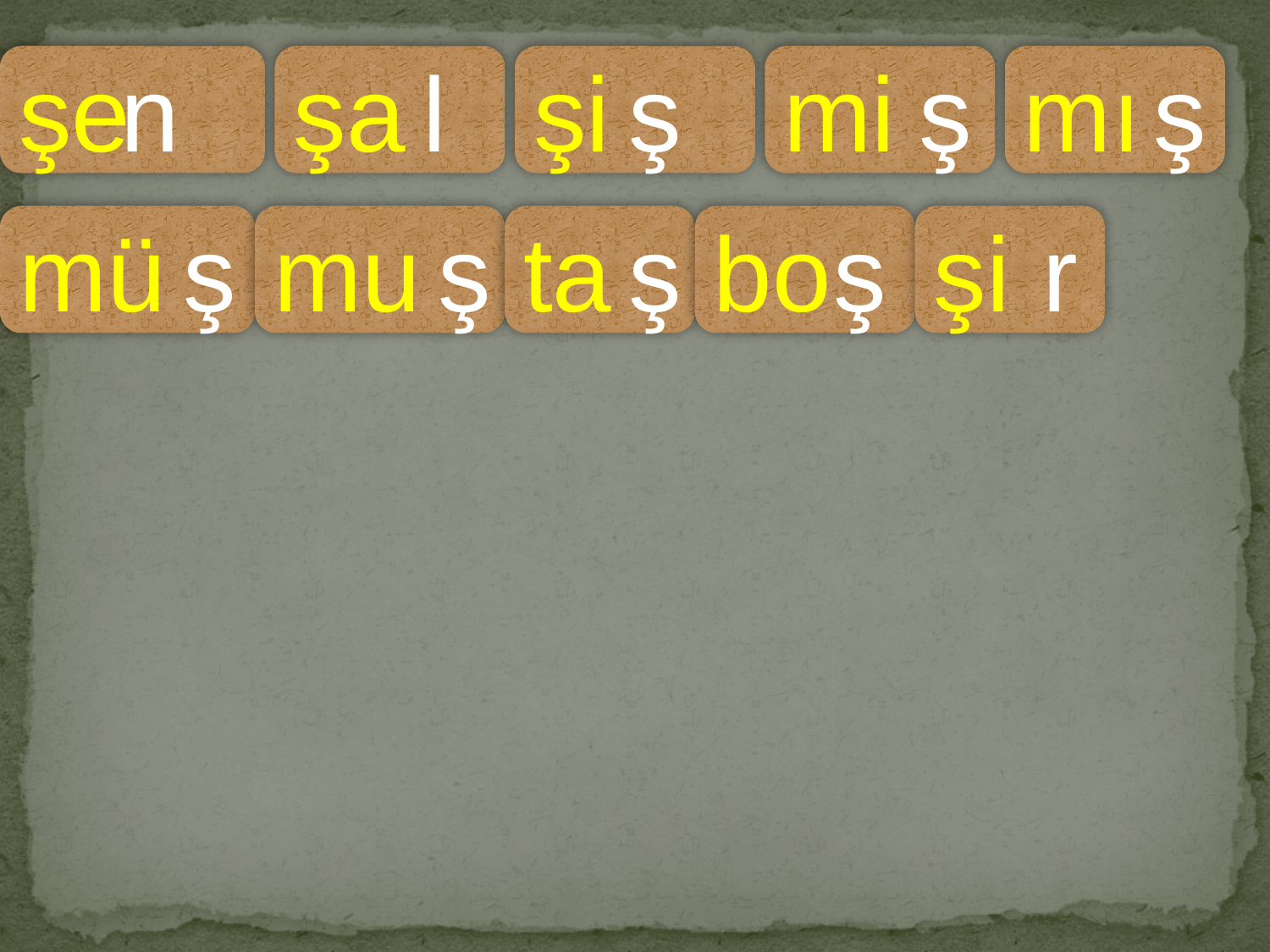

şe
n
şa
l
şi
ş
mi
ş
mı
ş
mü
ş
mu
ş
ta
ş
bo
ş
şi
r